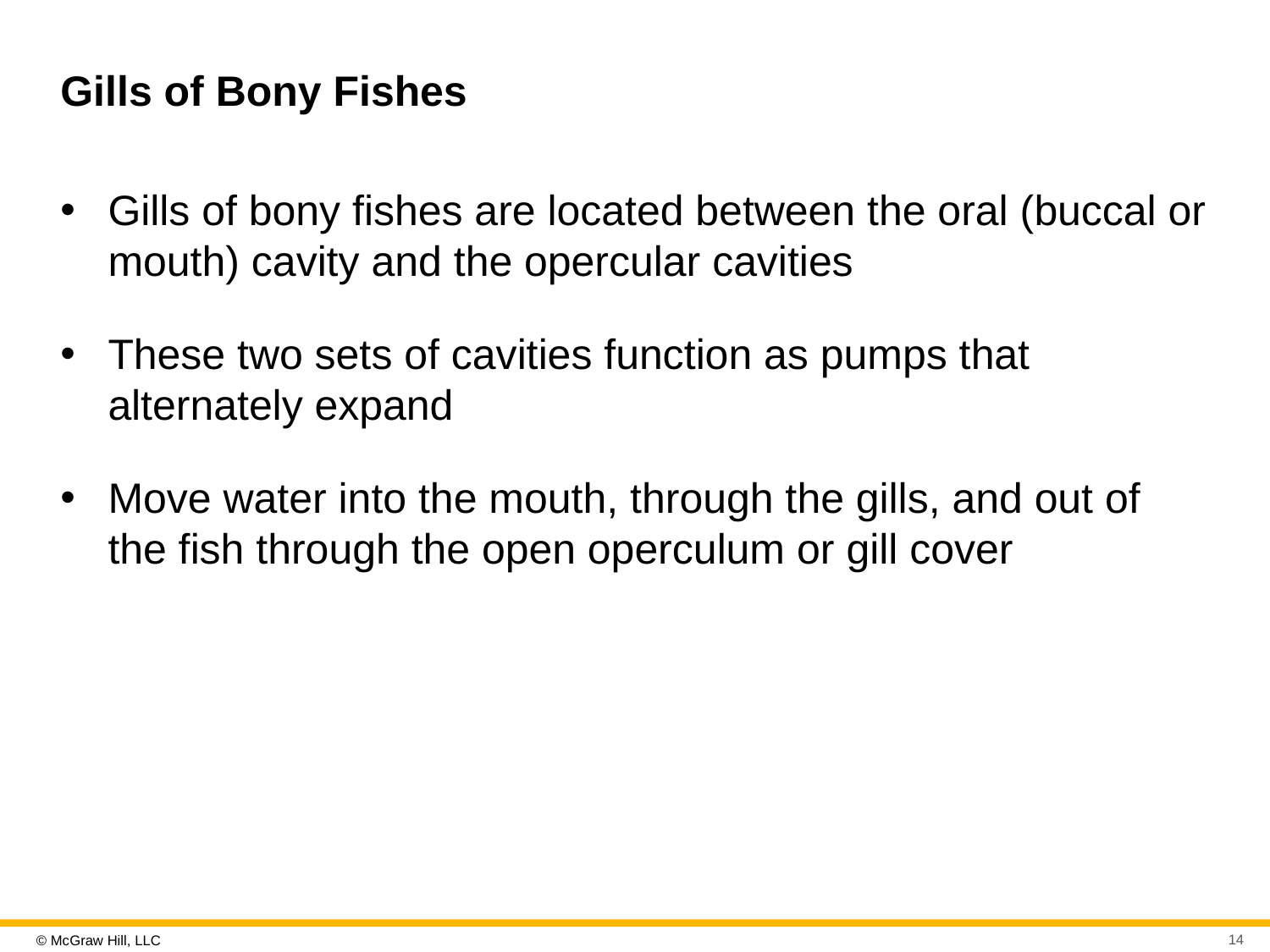

# Gills of Bony Fishes
Gills of bony fishes are located between the oral (buccal or mouth) cavity and the opercular cavities
These two sets of cavities function as pumps that alternately expand
Move water into the mouth, through the gills, and out of the fish through the open operculum or gill cover
14